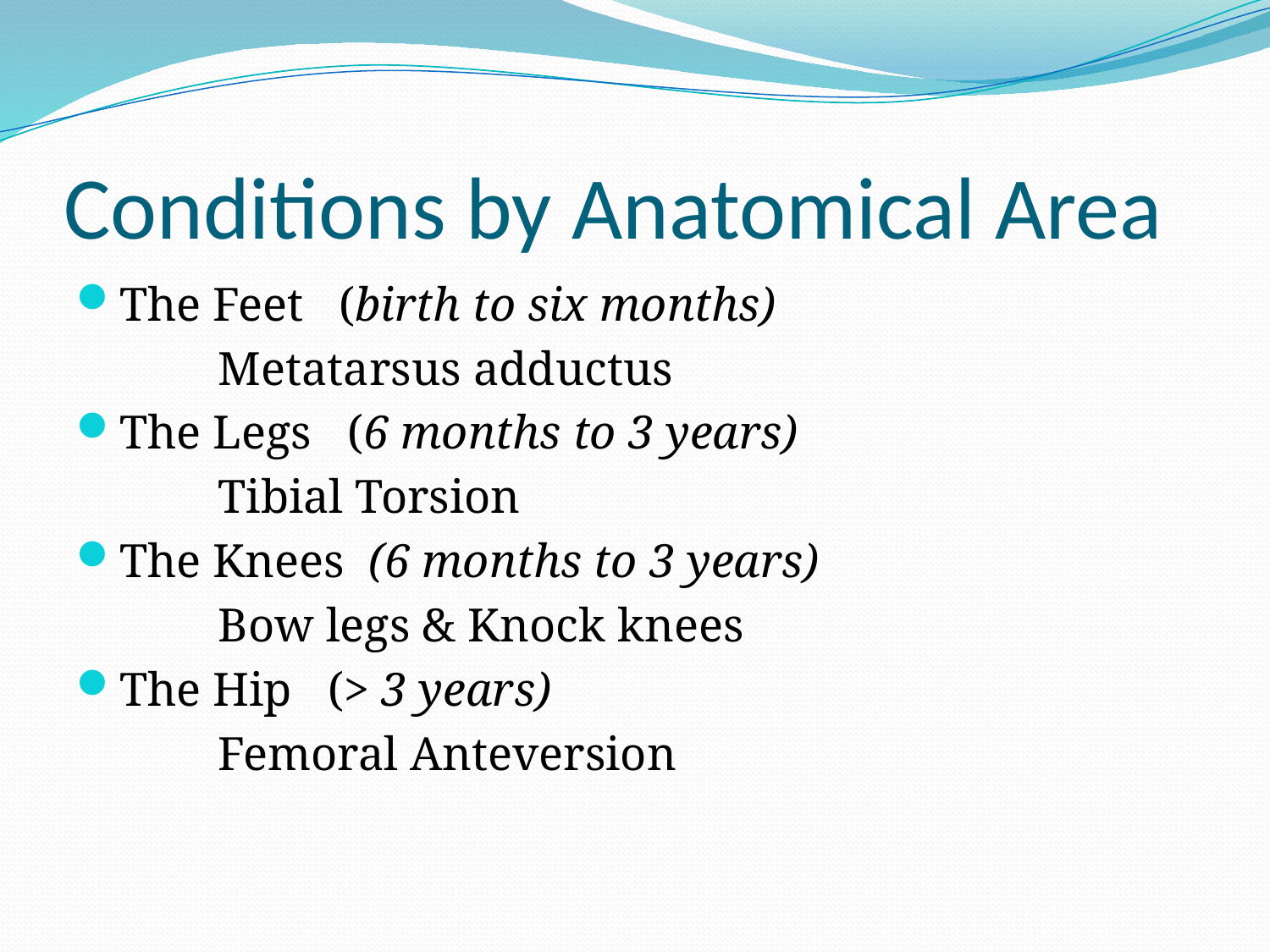

# Conditions by Anatomical Area
The Feet   (birth to six months)
            Metatarsus adductus
The Legs   (6 months to 3 years)
            Tibial Torsion
The Knees  (6 months to 3 years)
            Bow legs & Knock knees
The Hip   (> 3 years)
            Femoral Anteversion